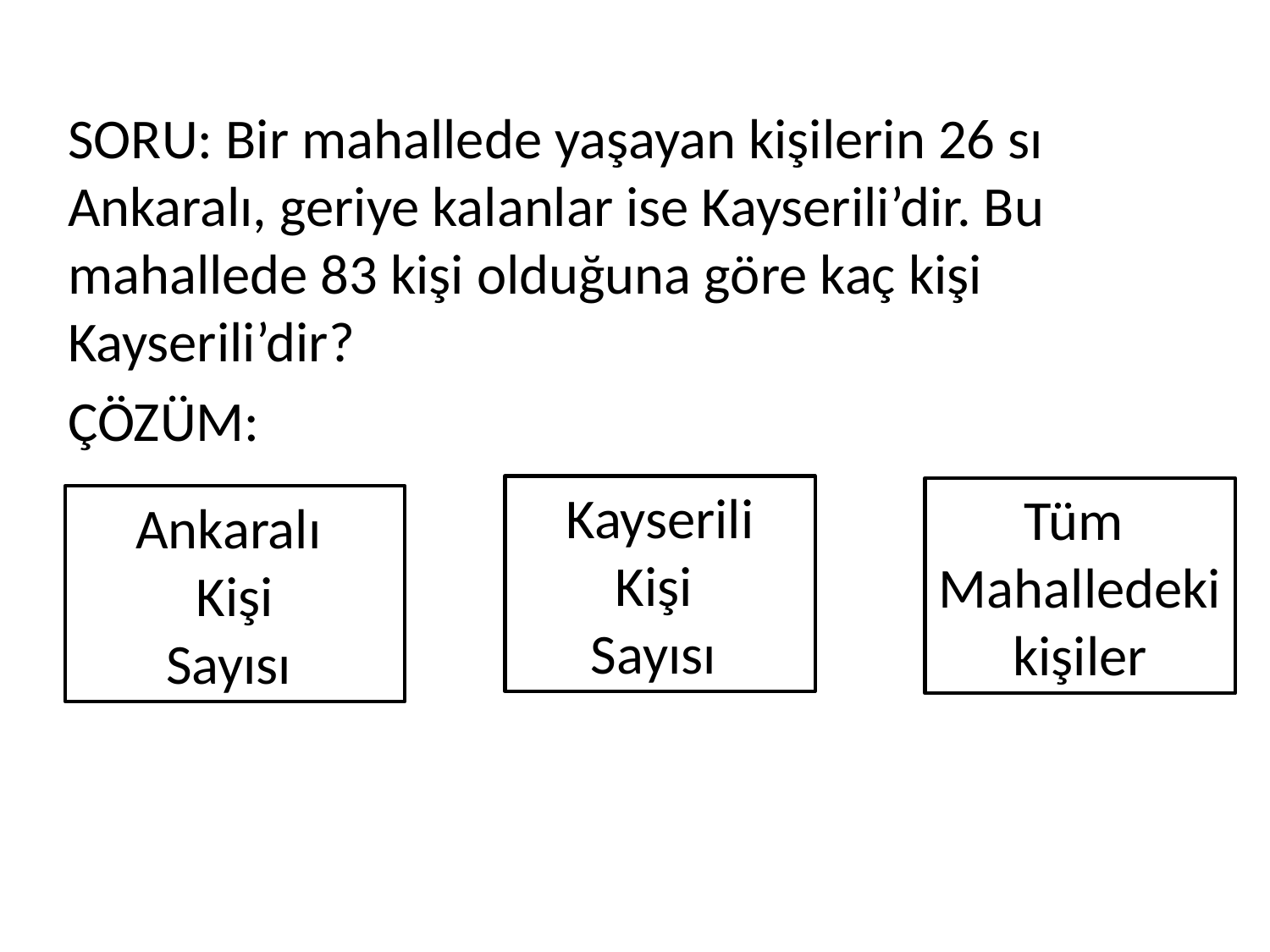

SORU: Bir mahallede yaşayan kişilerin 26 sı Ankaralı, geriye kalanlar ise Kayserili’dir. Bu mahallede 83 kişi olduğuna göre kaç kişi Kayserili’dir?
ÇÖZÜM:
Kayserili
Kişi
Sayısı
Tüm
Mahalledeki
kişiler
Ankaralı
Kişi
Sayısı